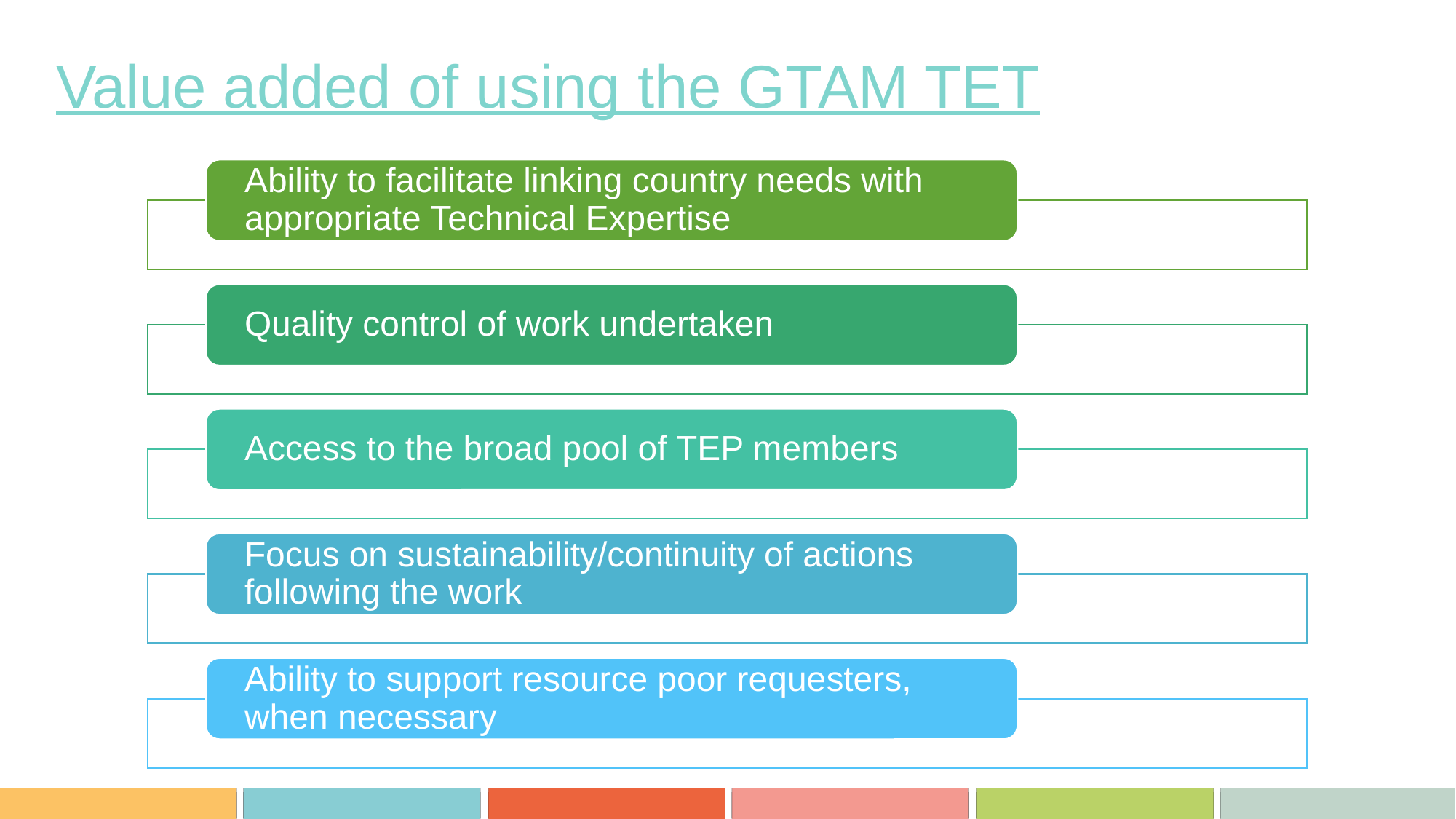

# Value added of using the GTAM TET
Ability to facilitate linking country needs with appropriate Technical Expertise
Quality control of work undertaken
Access to the broad pool of TEP members
Focus on sustainability/continuity of actions following the work
Ability to support resource poor requesters, when necessary